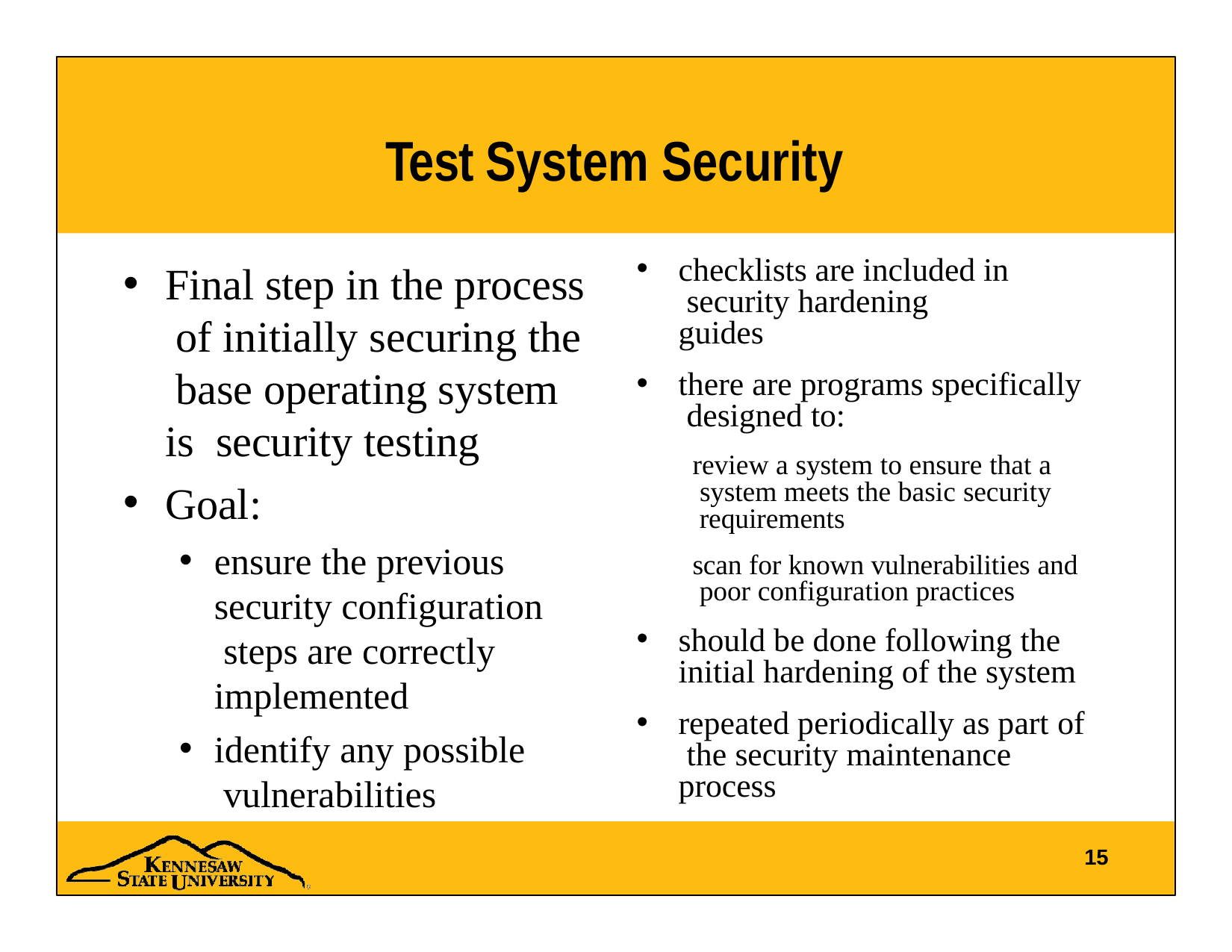

# Test System Security
checklists are included in  security hardening guides
there are programs specifically  designed to:
review a system to ensure that a  system meets the basic security  requirements
scan for known vulnerabilities and  poor configuration practices
should be done following the  initial hardening of the system
repeated periodically as part of  the security maintenance  process
Final step in the process  of initially securing the  base operating system is  security testing
Goal:
ensure the previous  security configuration  steps are correctly  implemented
identify any possible  vulnerabilities
15